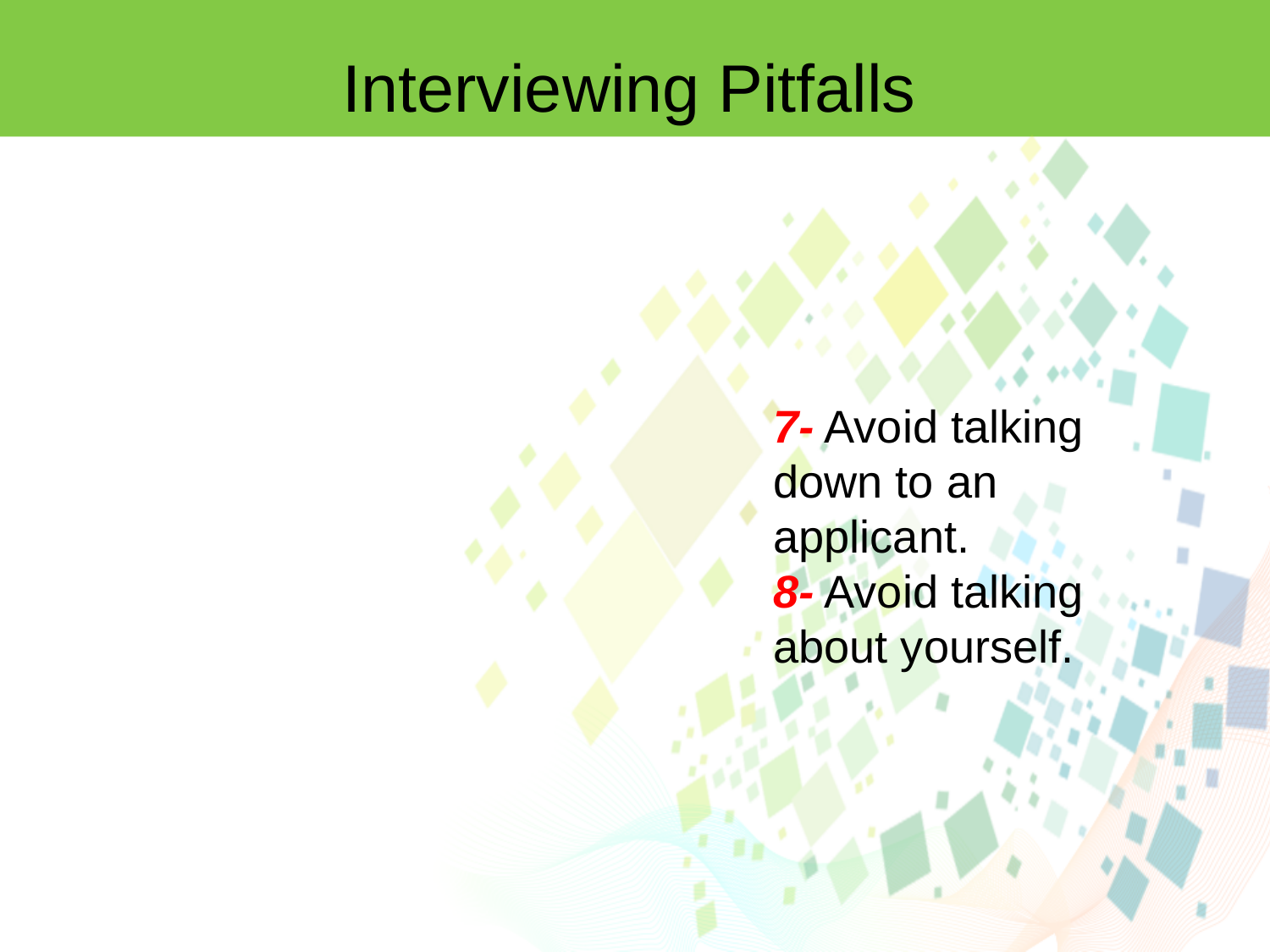

Interviewing Pitfalls
7- Avoid talking down to an applicant.
8- Avoid talking about yourself.